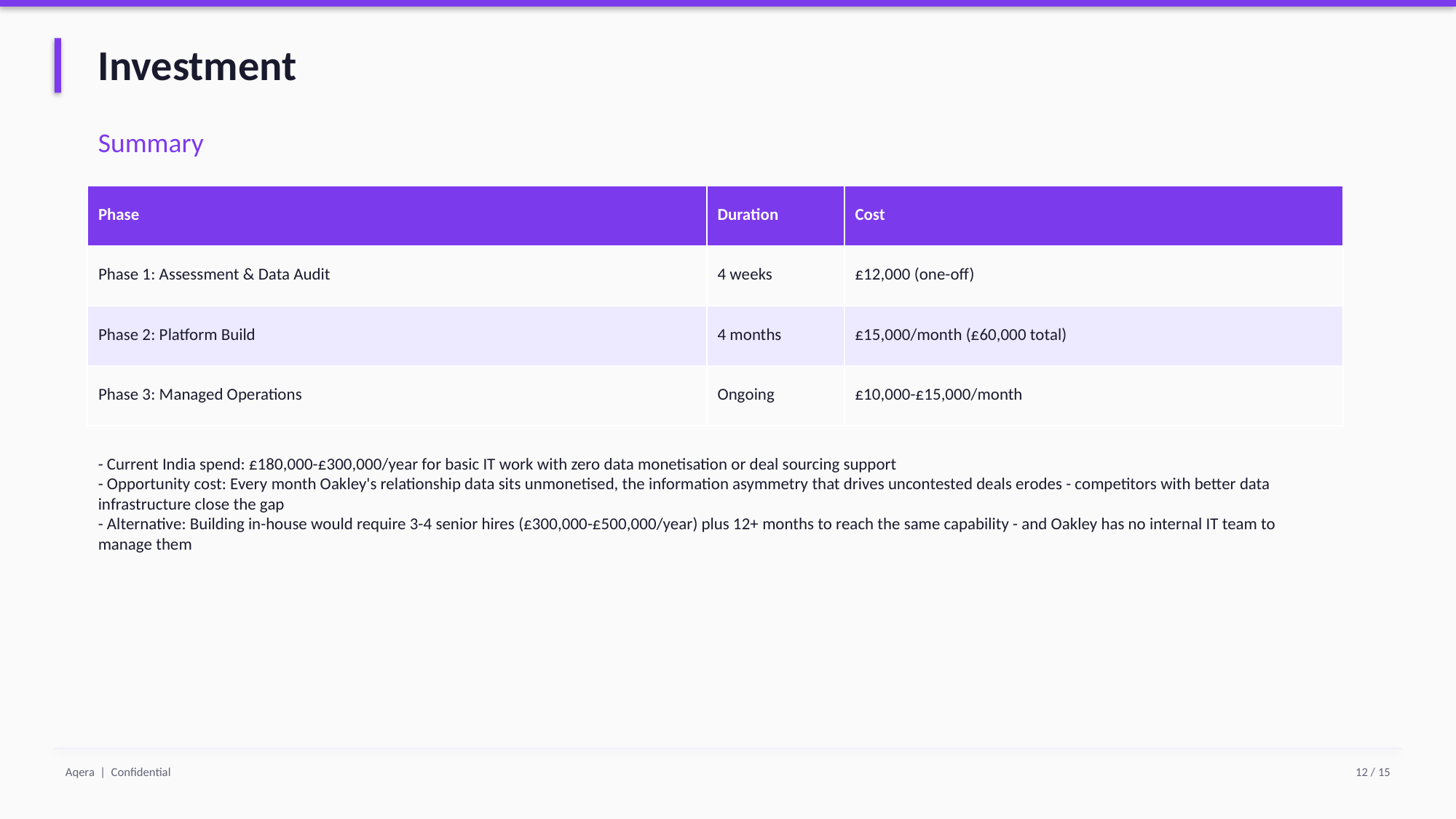

Investment

Summary
| Phase | Duration | Cost |
| --- | --- | --- |
| Phase 1: Assessment & Data Audit | 4 weeks | £12,000 (one-off) |
| Phase 2: Platform Build | 4 months | £15,000/month (£60,000 total) |
| Phase 3: Managed Operations | Ongoing | £10,000-£15,000/month |
- Current India spend: £180,000-£300,000/year for basic IT work with zero data monetisation or deal sourcing support
- Opportunity cost: Every month Oakley's relationship data sits unmonetised, the information asymmetry that drives uncontested deals erodes - competitors with better data infrastructure close the gap
- Alternative: Building in-house would require 3-4 senior hires (£300,000-£500,000/year) plus 12+ months to reach the same capability - and Oakley has no internal IT team to manage them

Aqera  |  Confidential
12 / 15